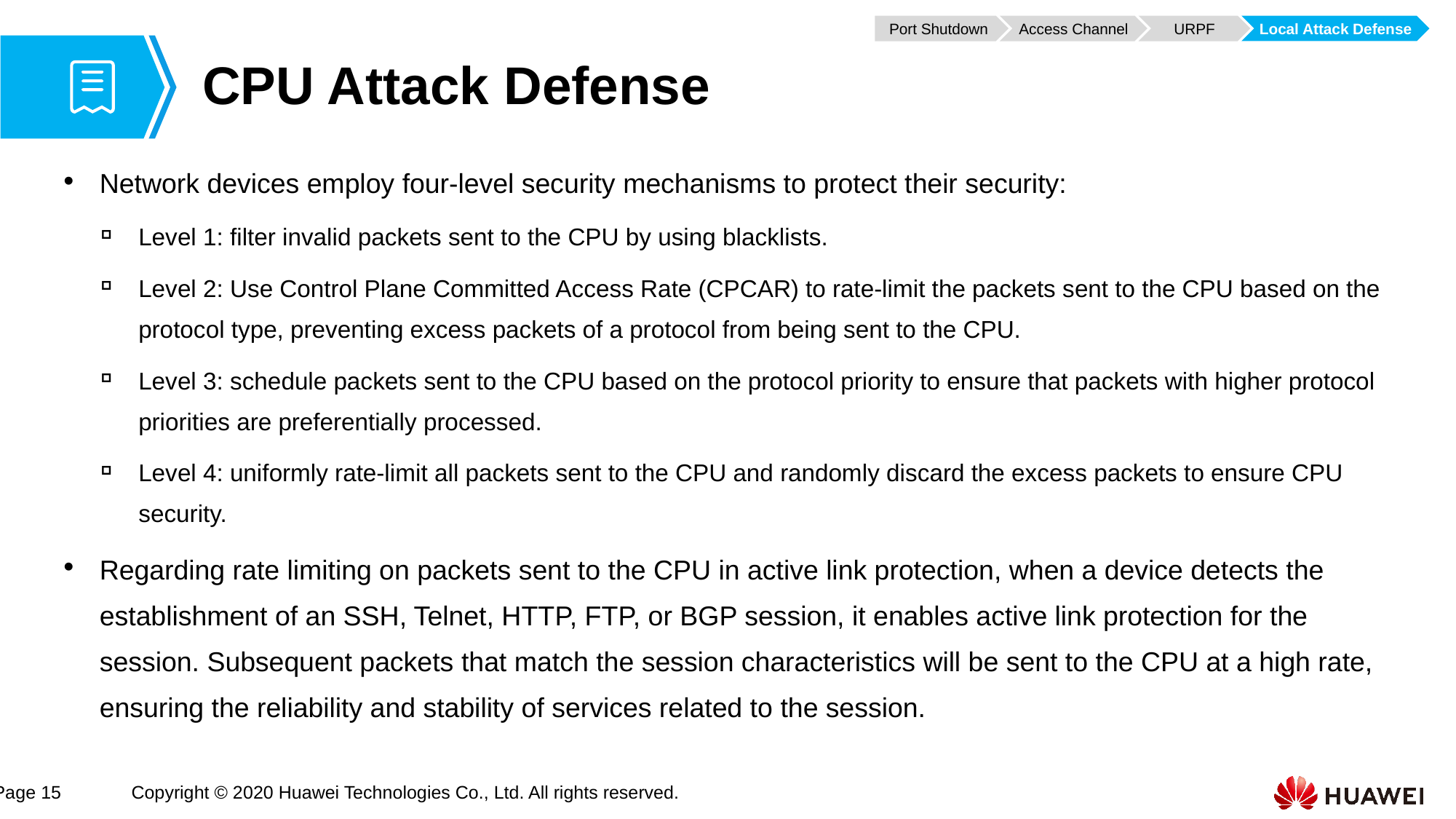

Port Shutdown
Access Channel
URPF
Local Attack Defense
# CPU Attack Defense
Network devices employ four-level security mechanisms to protect their security:
Level 1: filter invalid packets sent to the CPU by using blacklists.
Level 2: Use Control Plane Committed Access Rate (CPCAR) to rate-limit the packets sent to the CPU based on the protocol type, preventing excess packets of a protocol from being sent to the CPU.
Level 3: schedule packets sent to the CPU based on the protocol priority to ensure that packets with higher protocol priorities are preferentially processed.
Level 4: uniformly rate-limit all packets sent to the CPU and randomly discard the excess packets to ensure CPU security.
Regarding rate limiting on packets sent to the CPU in active link protection, when a device detects the establishment of an SSH, Telnet, HTTP, FTP, or BGP session, it enables active link protection for the session. Subsequent packets that match the session characteristics will be sent to the CPU at a high rate, ensuring the reliability and stability of services related to the session.